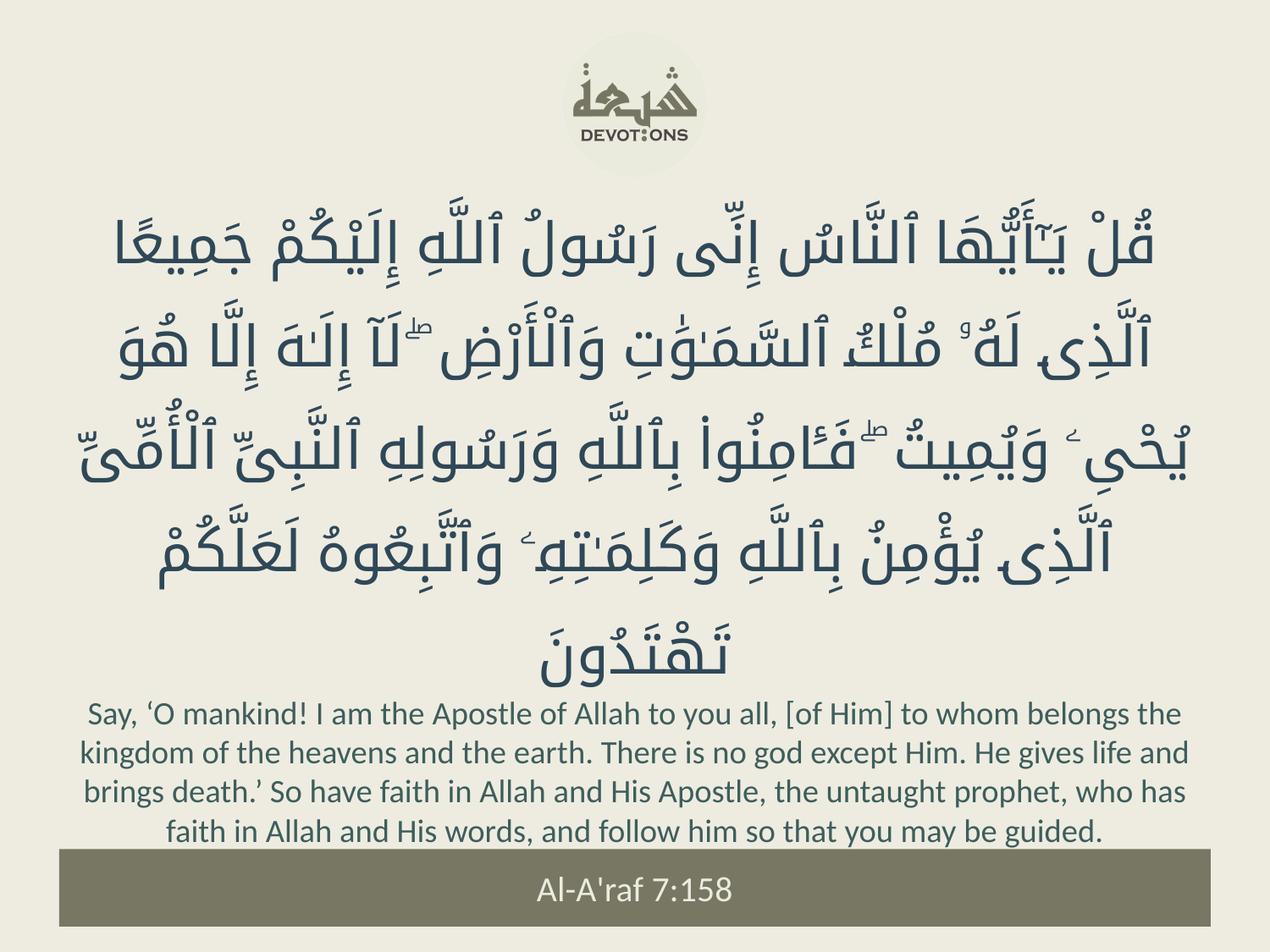

قُلْ يَـٰٓأَيُّهَا ٱلنَّاسُ إِنِّى رَسُولُ ٱللَّهِ إِلَيْكُمْ جَمِيعًا ٱلَّذِى لَهُۥ مُلْكُ ٱلسَّمَـٰوَٰتِ وَٱلْأَرْضِ ۖ لَآ إِلَـٰهَ إِلَّا هُوَ يُحْىِۦ وَيُمِيتُ ۖ فَـَٔامِنُوا۟ بِٱللَّهِ وَرَسُولِهِ ٱلنَّبِىِّ ٱلْأُمِّىِّ ٱلَّذِى يُؤْمِنُ بِٱللَّهِ وَكَلِمَـٰتِهِۦ وَٱتَّبِعُوهُ لَعَلَّكُمْ تَهْتَدُونَ
Say, ‘O mankind! I am the Apostle of Allah to you all, [of Him] to whom belongs the kingdom of the heavens and the earth. There is no god except Him. He gives life and brings death.’ So have faith in Allah and His Apostle, the untaught prophet, who has faith in Allah and His words, and follow him so that you may be guided.
Al-A'raf 7:158